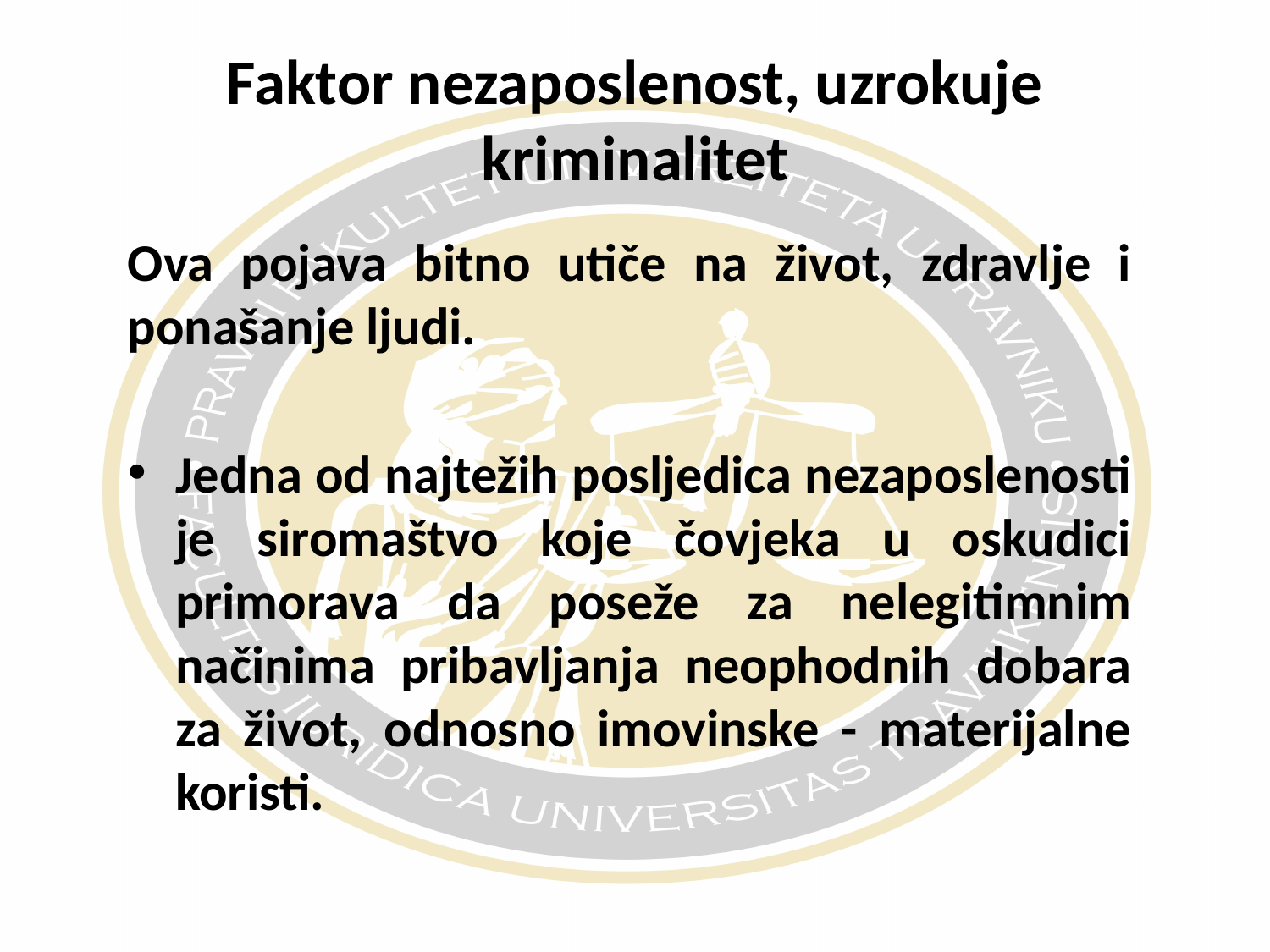

# Faktor nezaposlenost, uzrokuje kriminalitet
Ova pojava bitno utiče na život, zdravlje i ponašanje ljudi.

Jedna od najtežih posljedica nezaposlenosti je siromaštvo koje čovjeka u oskudici primorava da poseže za nelegitimnim načinima pribavljanja neophodnih dobara za život, odnosno imovinske - materijalne koristi.